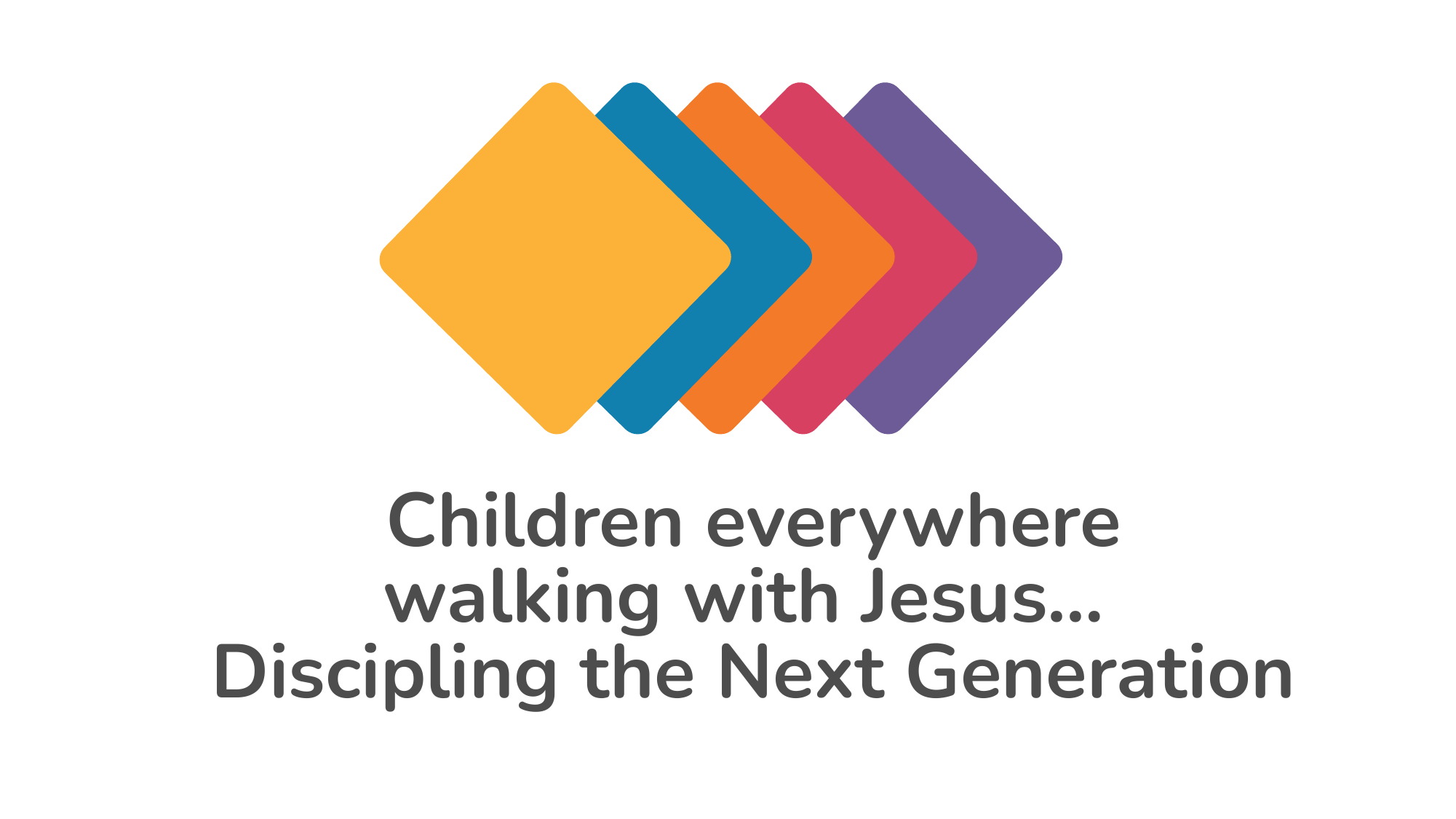

Children everywhere
walking with Jesus…
Discipling the Next Generation